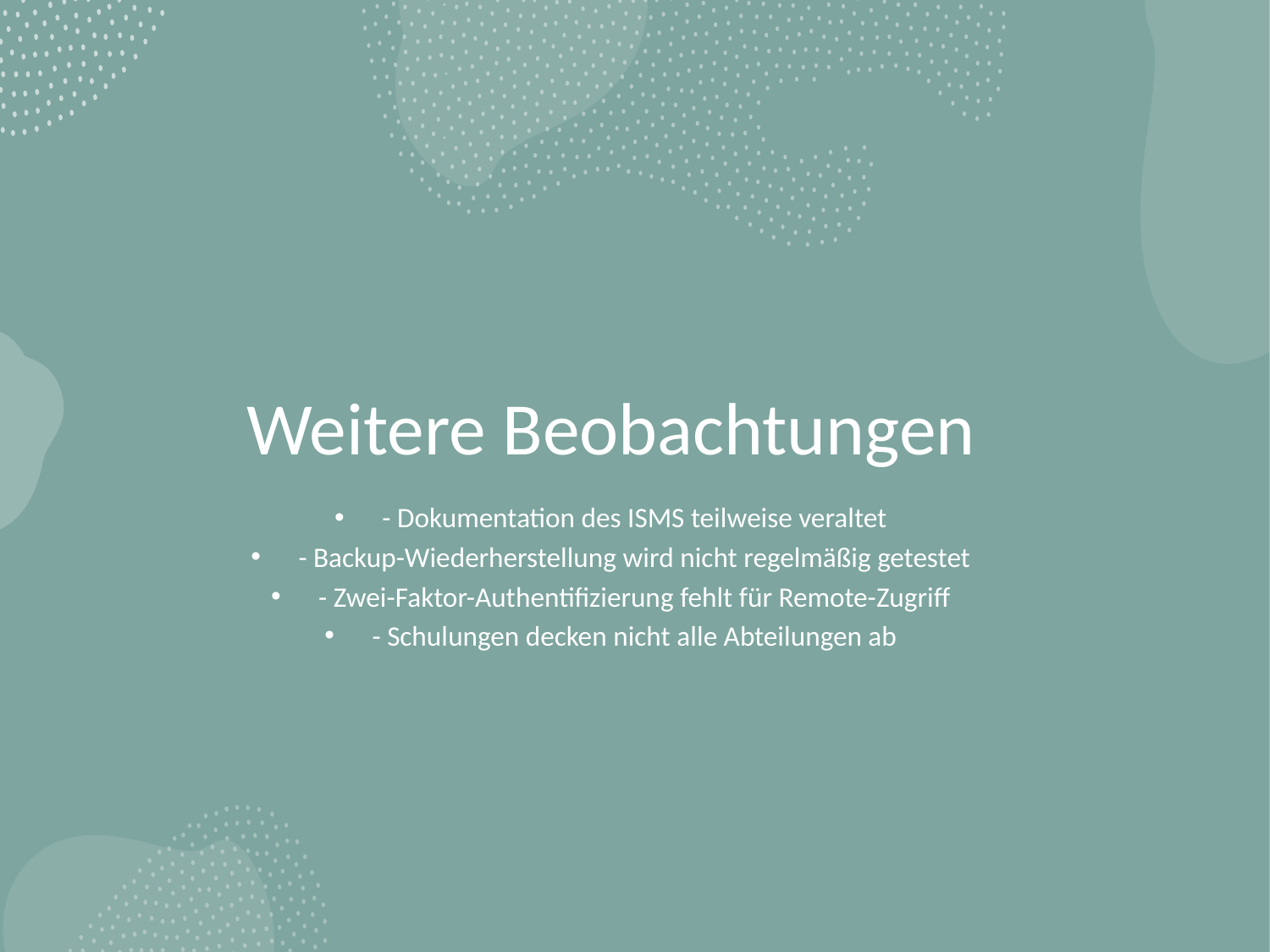

# Weitere Beobachtungen
- Dokumentation des ISMS teilweise veraltet
- Backup-Wiederherstellung wird nicht regelmäßig getestet
- Zwei-Faktor-Authentifizierung fehlt für Remote-Zugriff
- Schulungen decken nicht alle Abteilungen ab